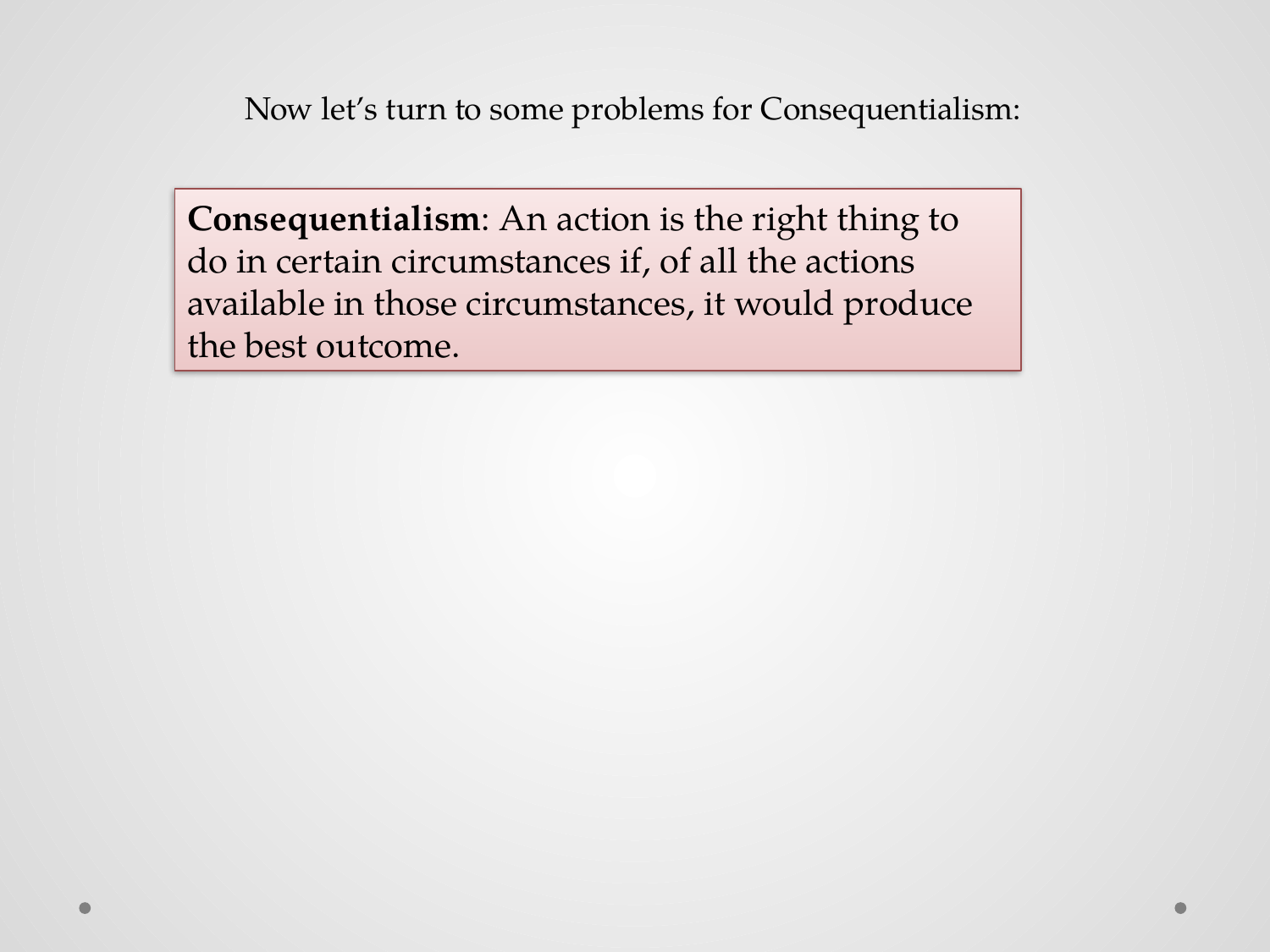

Now let’s turn to some problems for Consequentialism:
Consequentialism: An action is the right thing to do in certain circumstances if, of all the actions available in those circumstances, it would produce the best outcome.